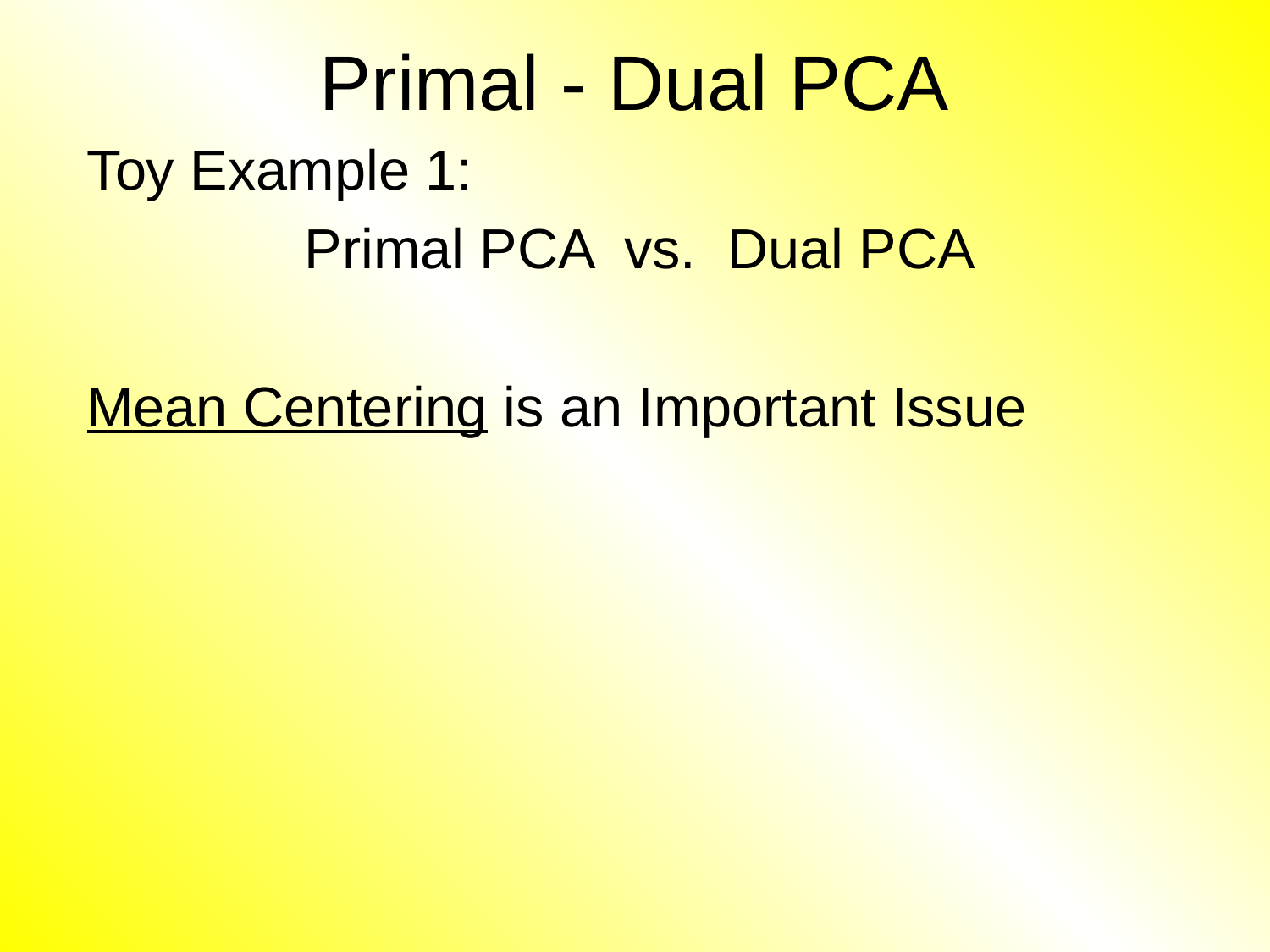

# Primal - Dual PCA
Toy Example 1:
Primal PCA  vs.  Dual PCA

Mean Centering is an Important Issue